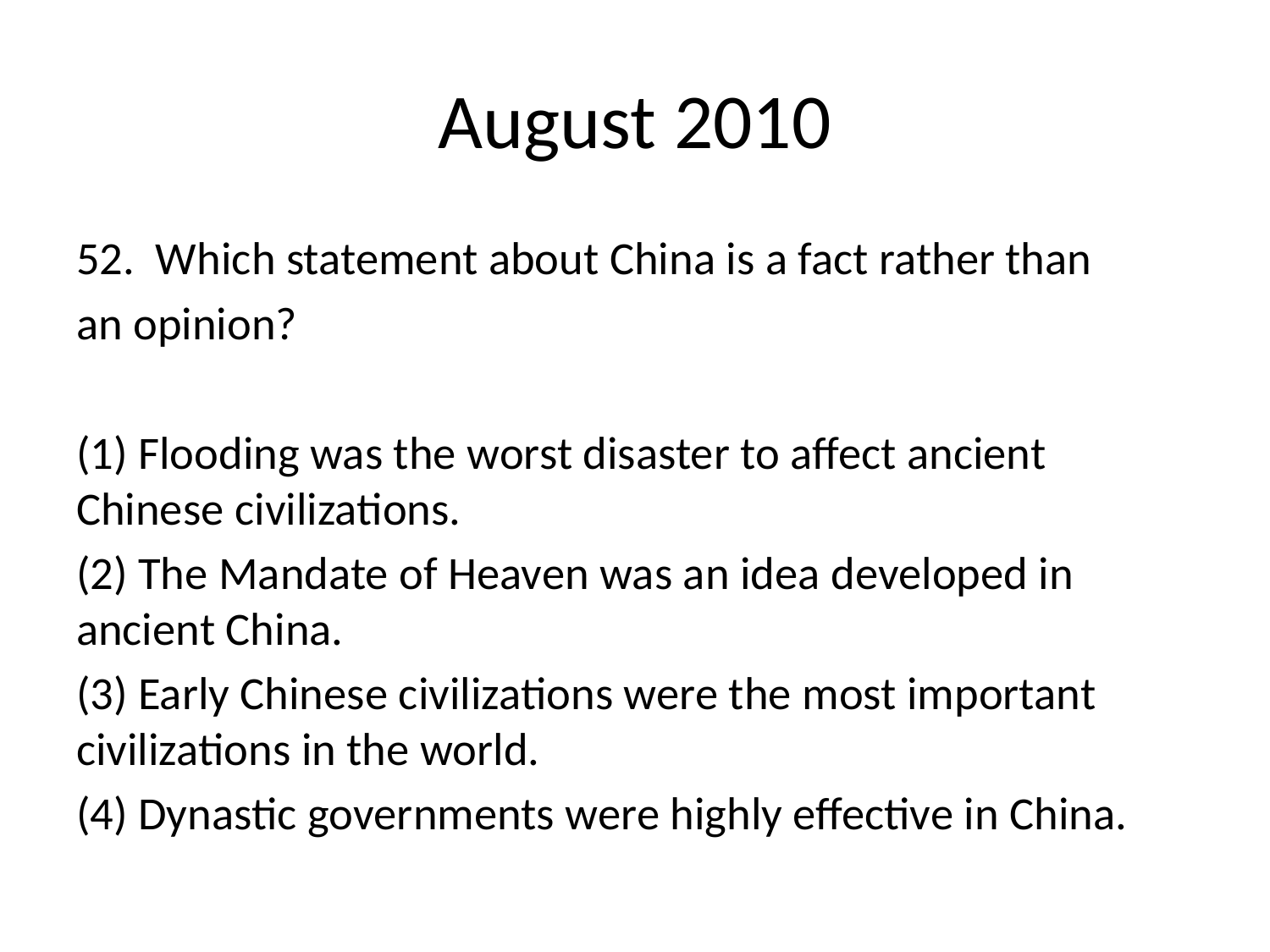

# August 2010
52.  Which statement about China is a fact rather than
an opinion?

(1) Flooding was the worst disaster to affect ancient Chinese civilizations.
(2) The Mandate of Heaven was an idea developed in ancient China.
(3) Early Chinese civilizations were the most important civilizations in the world.
(4) Dynastic governments were highly effective in China.